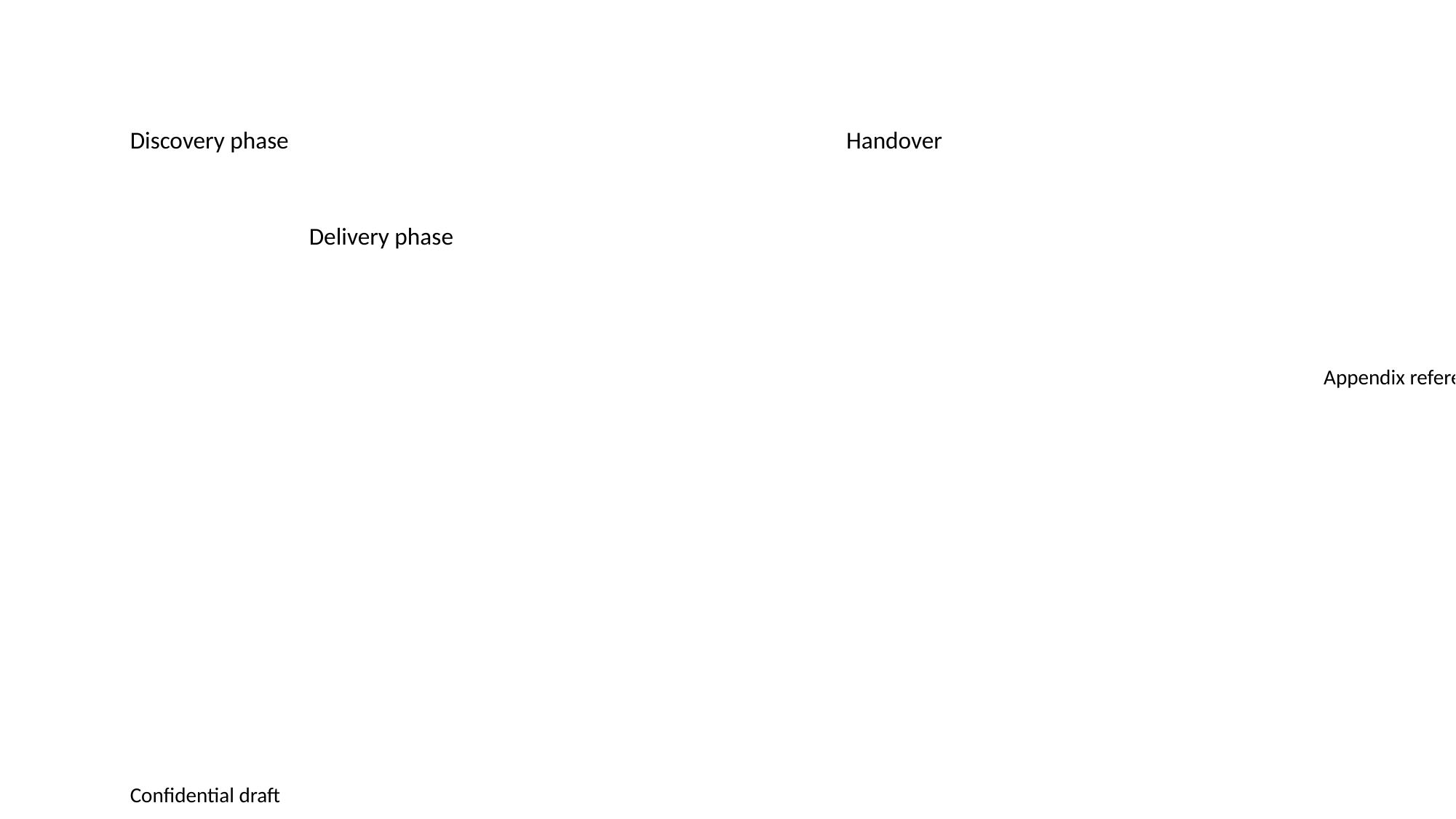

Discovery phase
Handover
Delivery phase
Appendix reference
Confidential draft